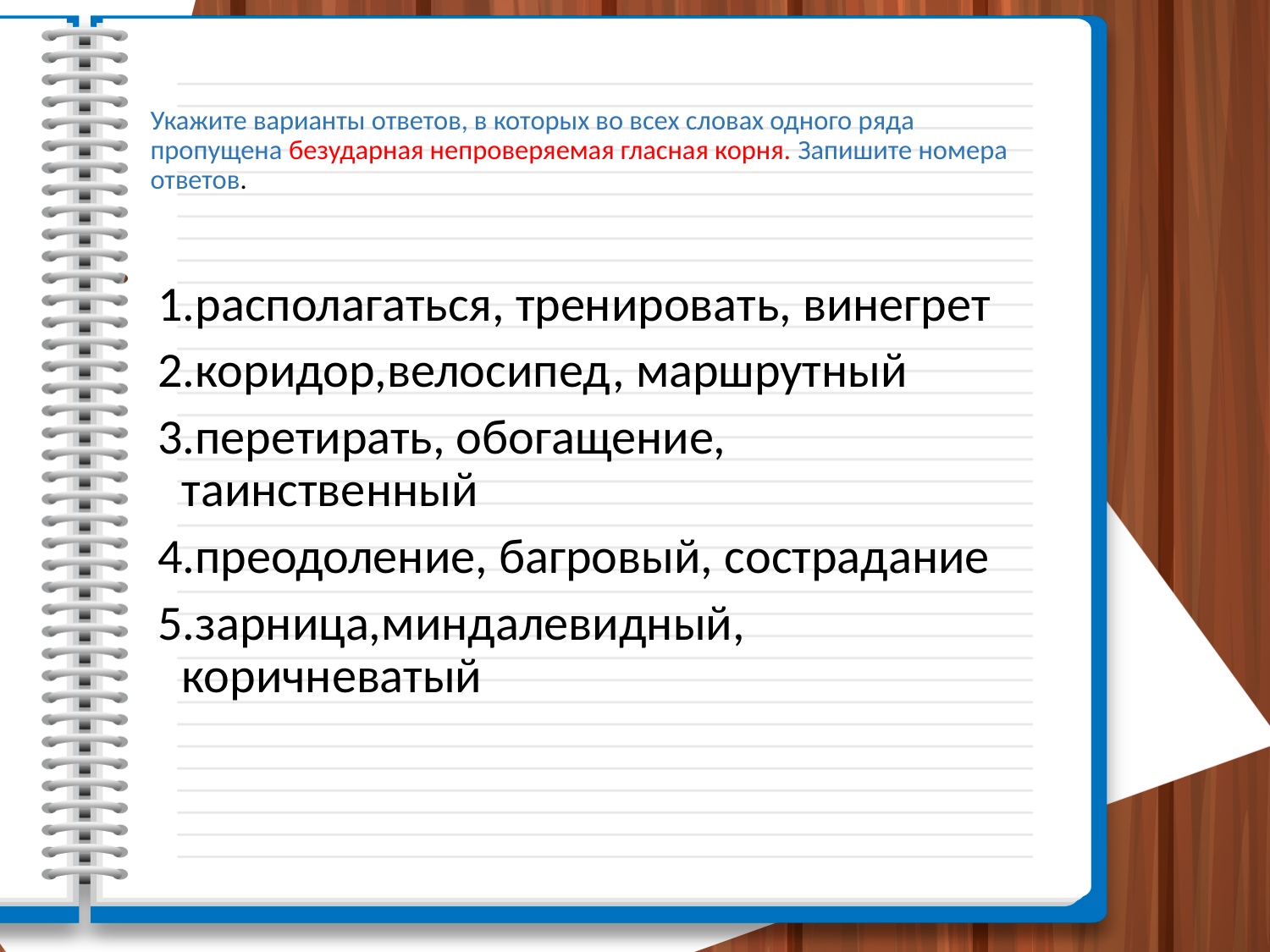

# Укажите варианты ответов, в которых во всех словах одного ряда пропущена безударная непроверяемая гласная корня. Запишите номера ответов.
1.располагаться, тренировать, винегрет
2.коридор,велосипед, маршрутный
3.перетирать, обогащение, таинственный
4.преодоление, багровый, сострадание
5.зарница,миндалевидный, коричневатый